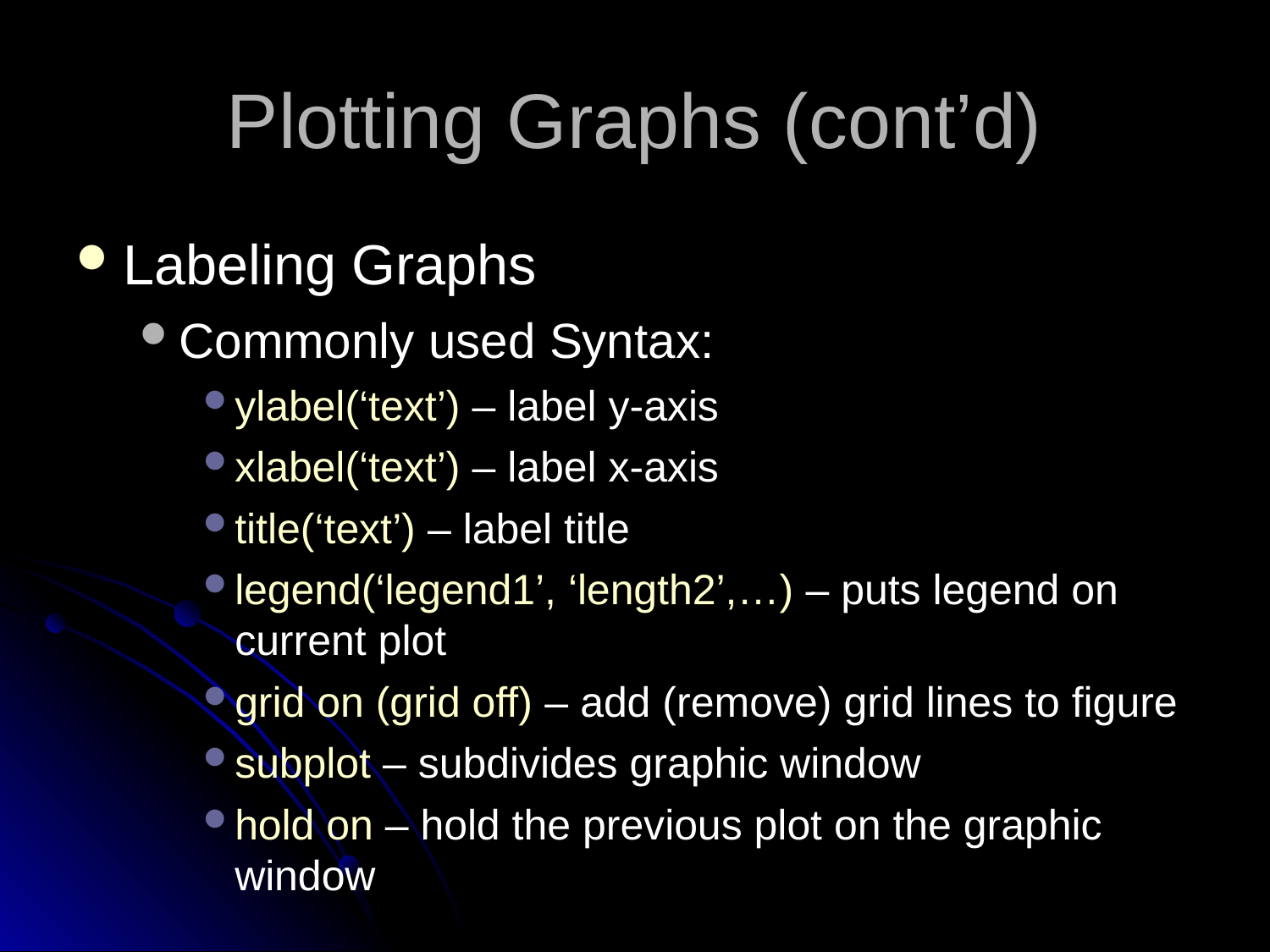

Plotting Graphs (cont’d)
Labeling Graphs
Commonly used Syntax:
ylabel(‘text’) – label y-axis
xlabel(‘text’) – label x-axis
title(‘text’) – label title
legend(‘legend1’, ‘length2’,…) – puts legend on current plot
grid on (grid off) – add (remove) grid lines to figure
subplot – subdivides graphic window
hold on – hold the previous plot on the graphic window